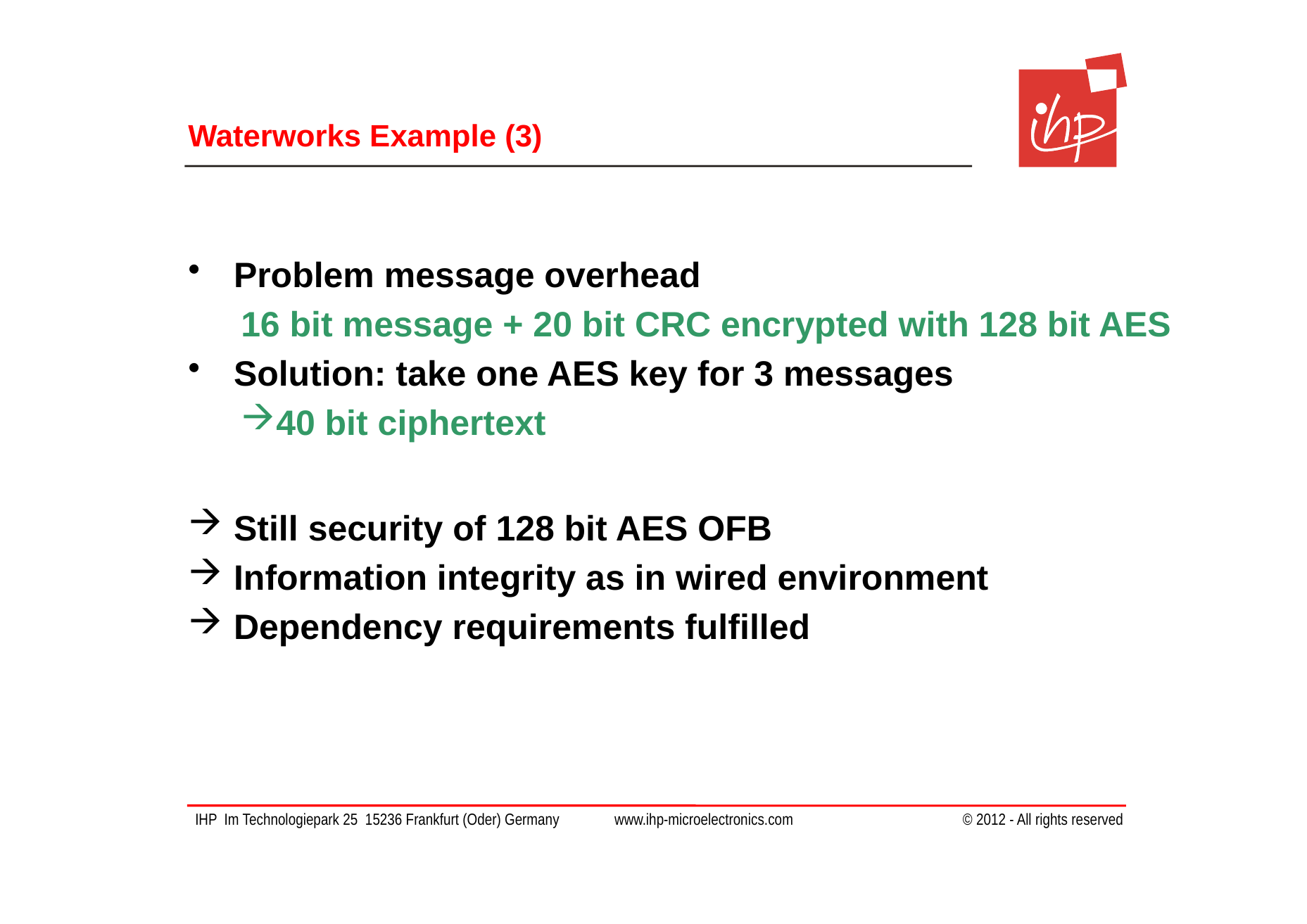

# Waterworks Example (3)
Problem message overhead
16 bit message + 20 bit CRC encrypted with 128 bit AES
Solution: take one AES key for 3 messages
40 bit ciphertext

Still security of 128 bit AES OFB
Information integrity as in wired environment
Dependency requirements fulfilled